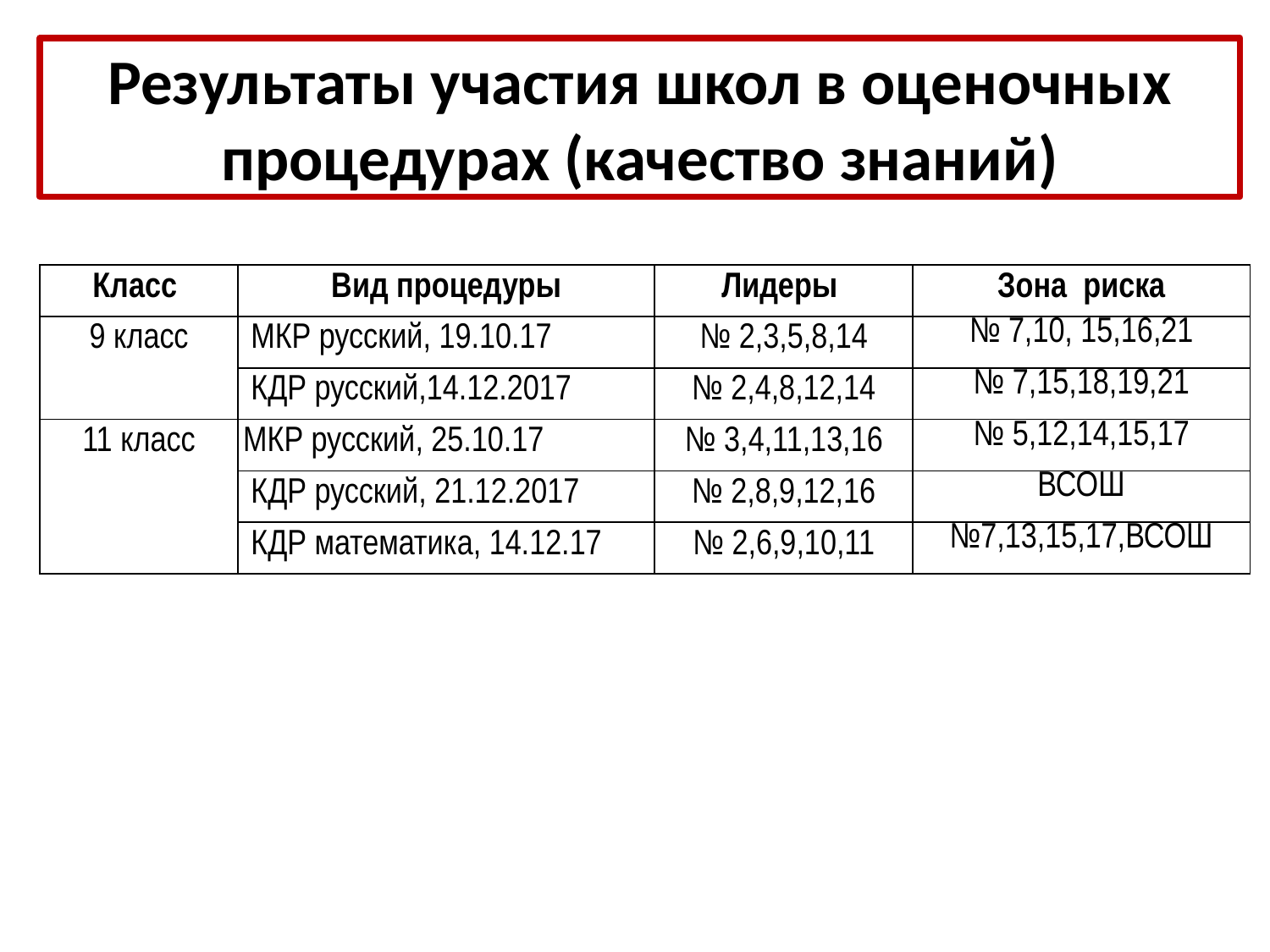

# Результаты участия школ в оценочных процедурах (качество знаний)
| Класс | Вид процедуры | Лидеры | Зона риска |
| --- | --- | --- | --- |
| 9 класс | МКР русский, 19.10.17 | № 2,3,5,8,14 | № 7,10, 15,16,21 |
|  | КДР русский,14.12.2017 | № 2,4,8,12,14 | № 7,15,18,19,21 |
| 11 класс | МКР русский, 25.10.17 | № 3,4,11,13,16 | № 5,12,14,15,17 |
|  | КДР русский, 21.12.2017 | № 2,8,9,12,16 | ВСОШ |
|  | КДР математика, 14.12.17 | № 2,6,9,10,11 | №7,13,15,17,ВСОШ |